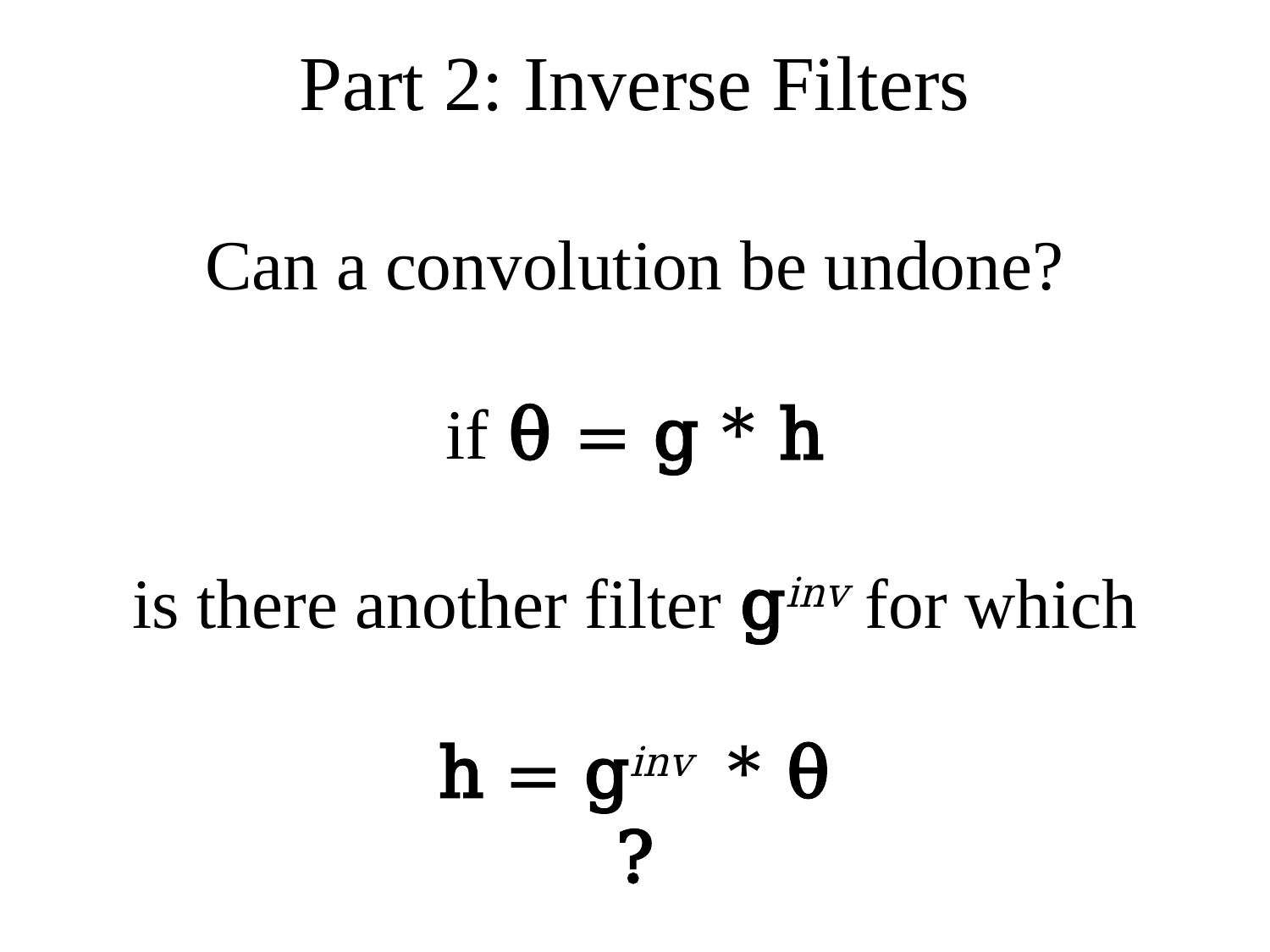

# Part 2: Inverse Filters
Can a convolution be undone?

if θ = g * h

is there another filter ginv for which

h = ginv  * θ
?